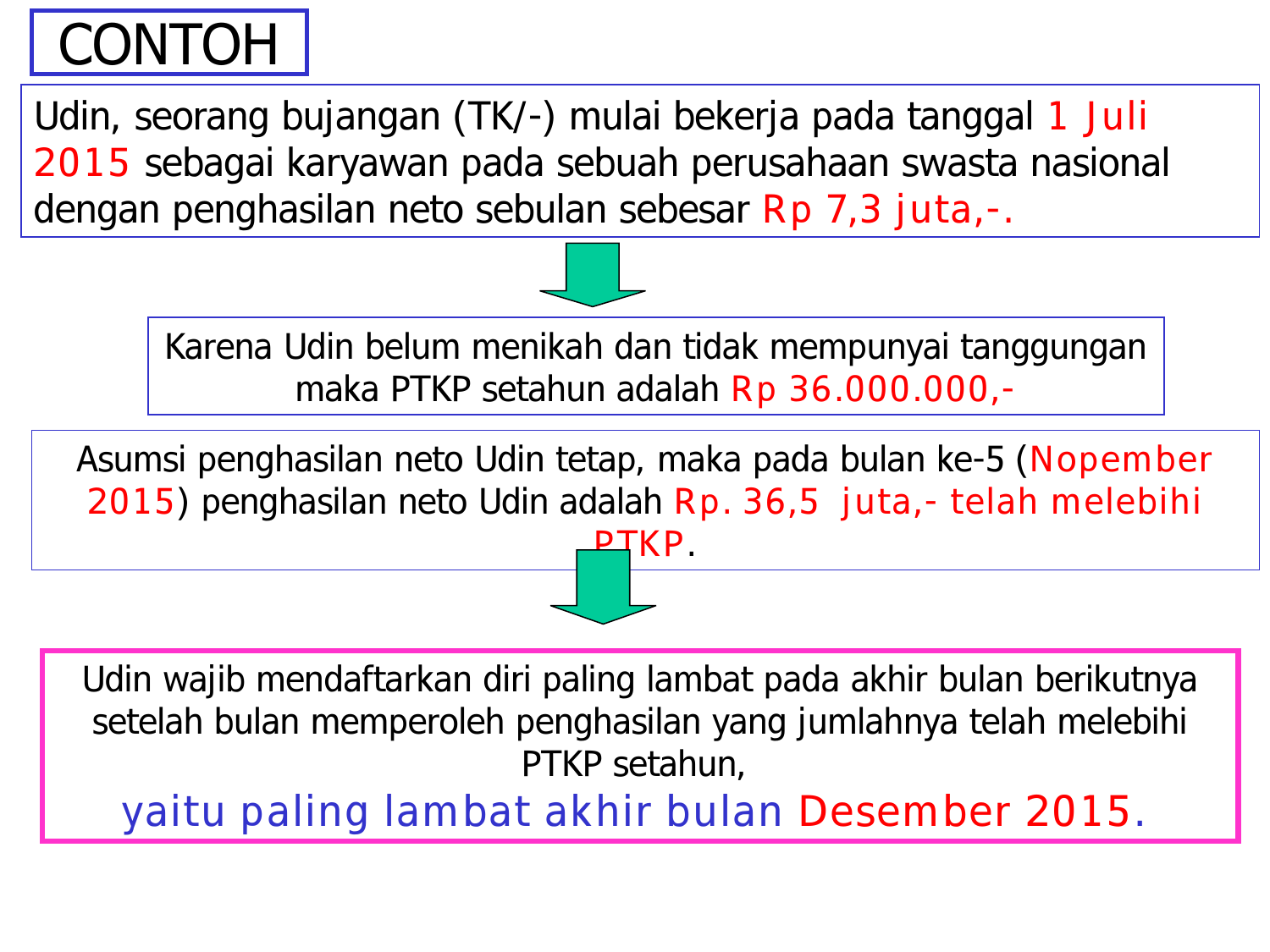

# CONTOH
Udin, seorang bujangan (TK/-) mulai bekerja pada tanggal 1 Juli 2015 sebagai karyawan pada sebuah perusahaan swasta nasional dengan penghasilan neto sebulan sebesar Rp 7,3 juta,-.

Karena Udin belum menikah dan tidak mempunyai tanggungan maka PTKP setahun adalah Rp 36.000.000,-
Asumsi penghasilan neto Udin tetap, maka pada bulan ke-5 (Nopember 2015) penghasilan neto Udin adalah Rp. 36,5  juta,- telah melebihi PTKP.

Udin wajib mendaftarkan diri paling lambat pada akhir bulan berikutnya setelah bulan memperoleh penghasilan yang jumlahnya telah melebihi PTKP setahun,
yaitu paling lambat akhir bulan Desember 2015.